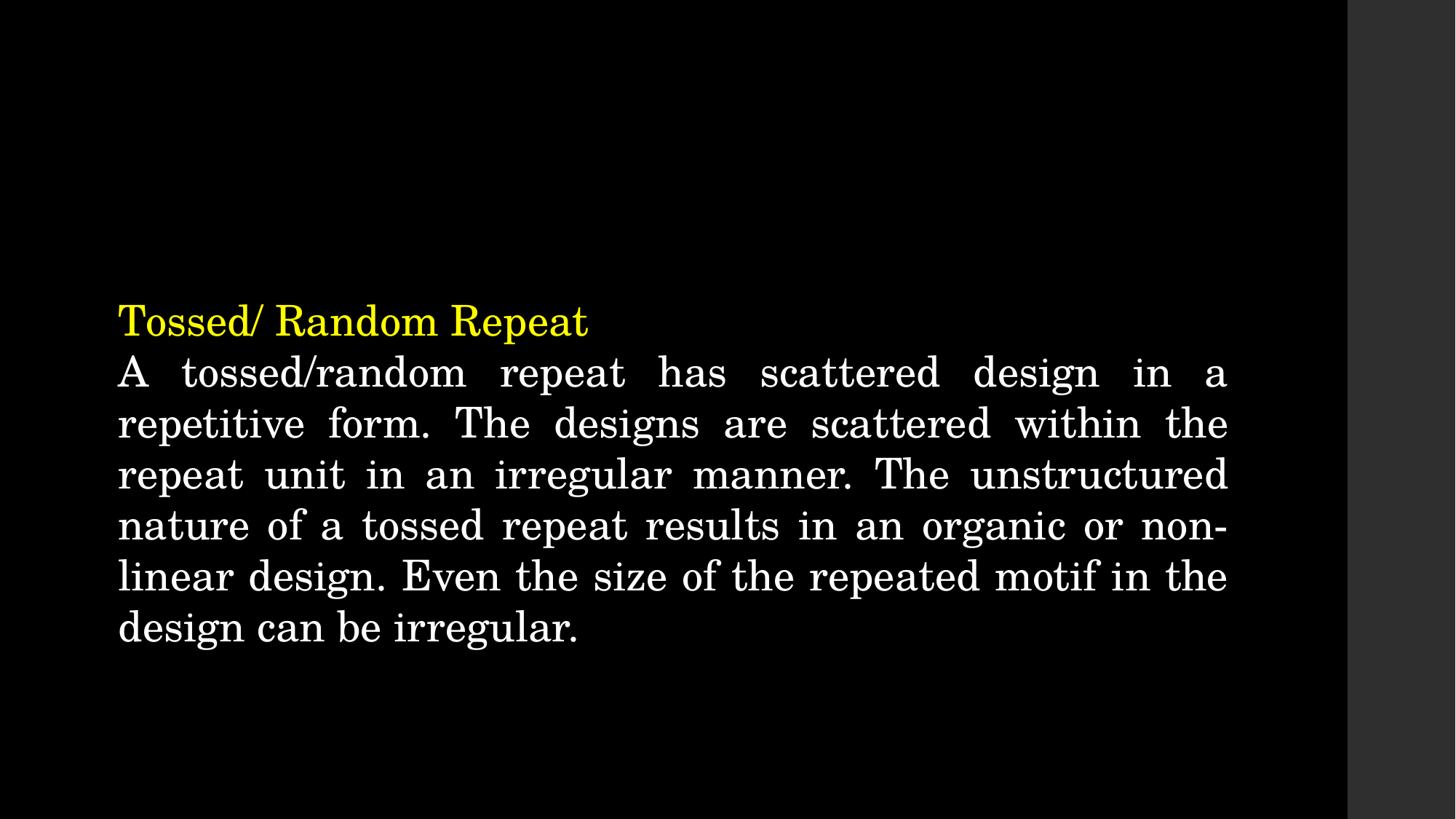

Tossed/ Random Repeat
A tossed/random repeat has scattered design in a repetitive form. The designs are scattered within the repeat unit in an irregular manner. The unstructured nature of a tossed repeat results in an organic or non-linear design. Even the size of the repeated motif in the design can be irregular.